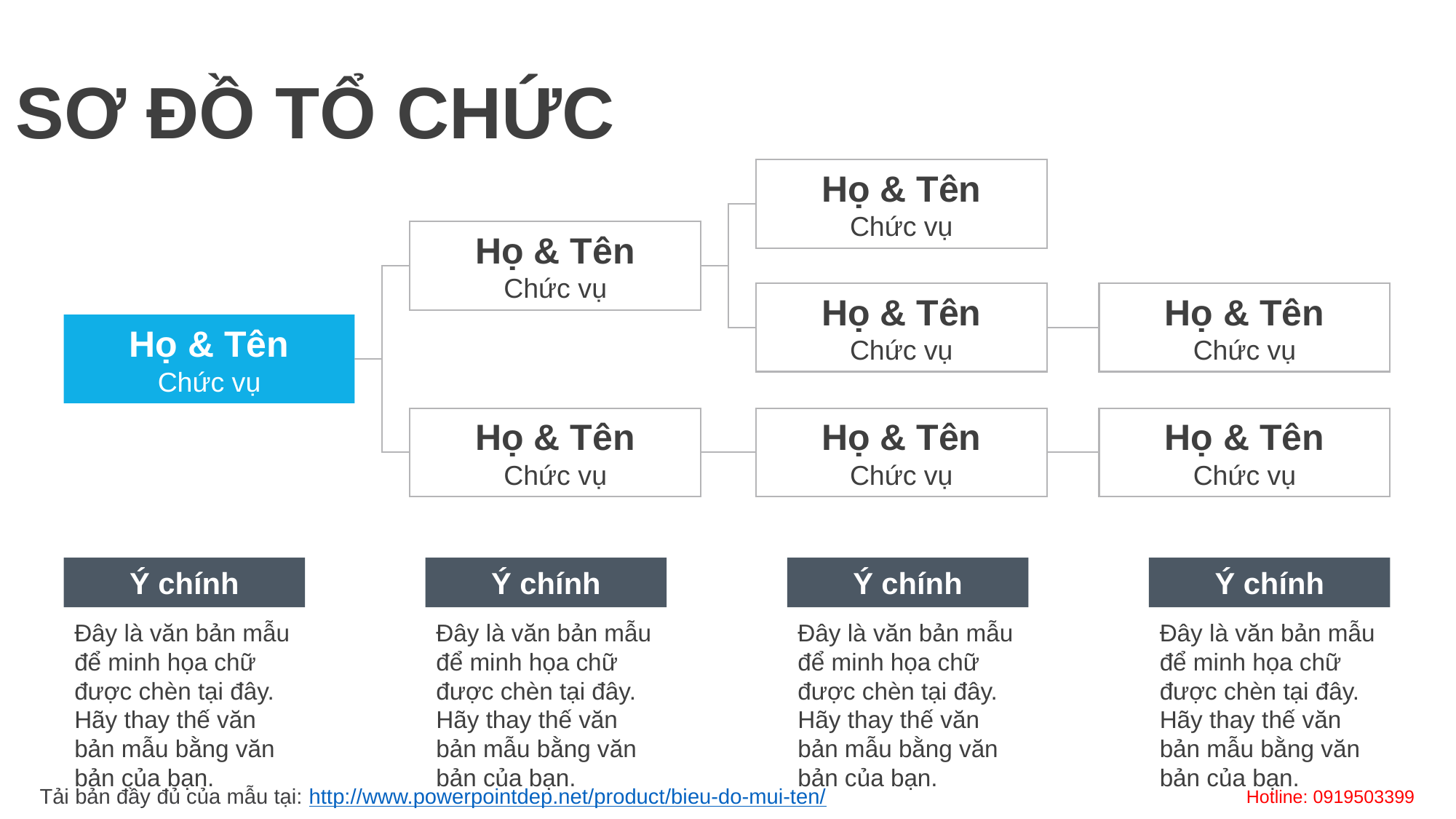

SƠ ĐỒ TỔ CHỨC
Họ & Tên
Chức vụ
Họ & Tên
Chức vụ
Họ & Tên
Chức vụ
Họ & Tên
Chức vụ
Họ & Tên
Chức vụ
Họ & Tên
Chức vụ
Họ & Tên
Chức vụ
Họ & Tên
Chức vụ
Ý chính
Ý chính
Ý chính
Ý chính
Đây là văn bản mẫu để minh họa chữ được chèn tại đây. Hãy thay thế văn bản mẫu bằng văn bản của bạn.
Đây là văn bản mẫu để minh họa chữ được chèn tại đây. Hãy thay thế văn bản mẫu bằng văn bản của bạn.
Đây là văn bản mẫu để minh họa chữ được chèn tại đây. Hãy thay thế văn bản mẫu bằng văn bản của bạn.
Đây là văn bản mẫu để minh họa chữ được chèn tại đây. Hãy thay thế văn bản mẫu bằng văn bản của bạn.
Tải bản đầy đủ của mẫu tại: http://www.powerpointdep.net/product/bieu-do-mui-ten/
Hotline: 0919503399